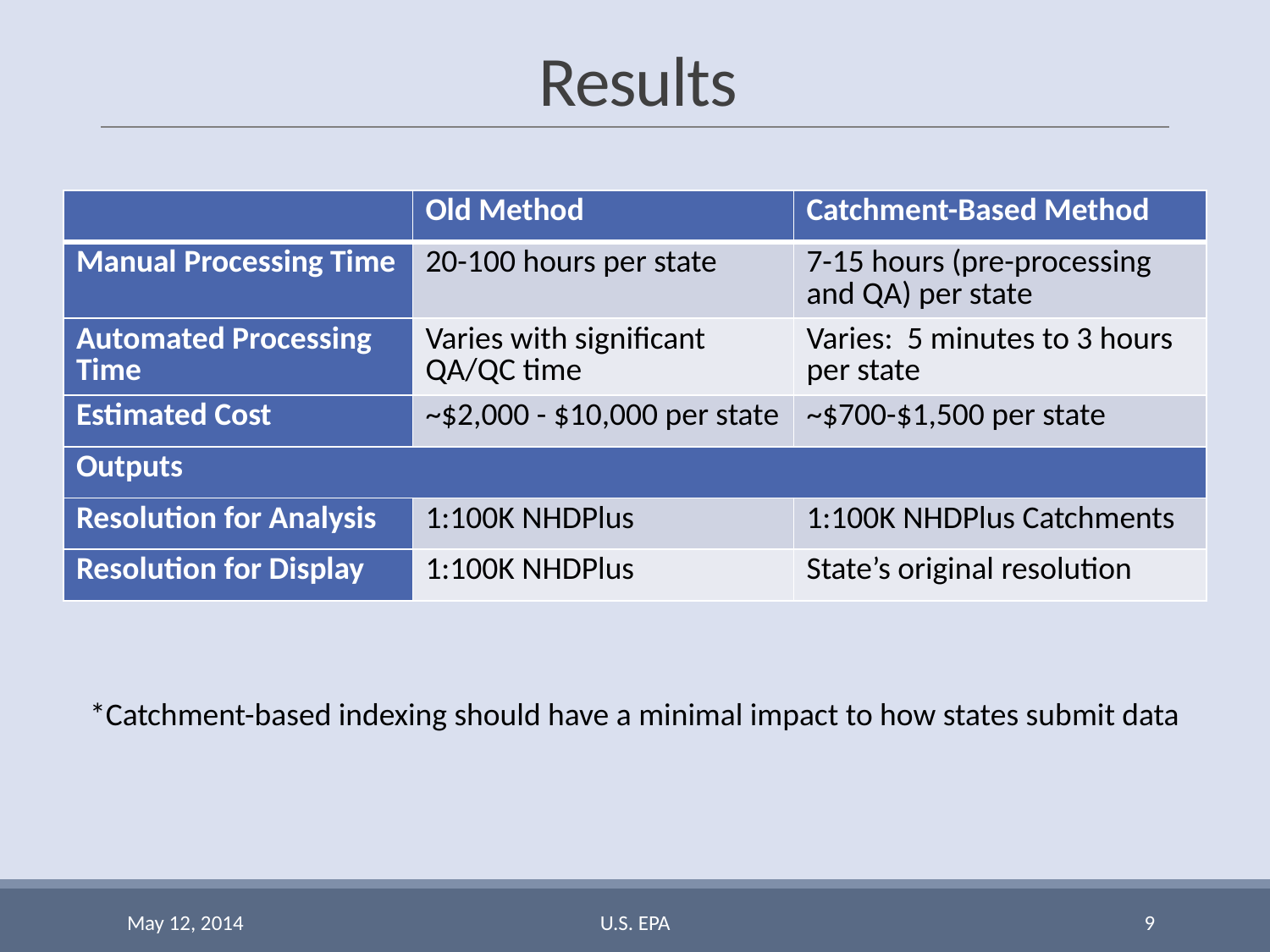

# Results
|  | Old Method | Catchment-Based Method |
| --- | --- | --- |
| Manual Processing Time | 20-100 hours per state | 7-15 hours (pre-processing and QA) per state |
| Automated Processing Time | Varies with significant QA/QC time | Varies: 5 minutes to 3 hours per state |
| Estimated Cost | ~$2,000 - $10,000 per state | ~$700-$1,500 per state |
| Outputs |  |  |
| Resolution for Analysis | 1:100K NHDPlus | 1:100K NHDPlus Catchments |
| Resolution for Display | 1:100K NHDPlus | State’s original resolution |
*Catchment-based indexing should have a minimal impact to how states submit data
May 12, 2014
U.S. EPA
9